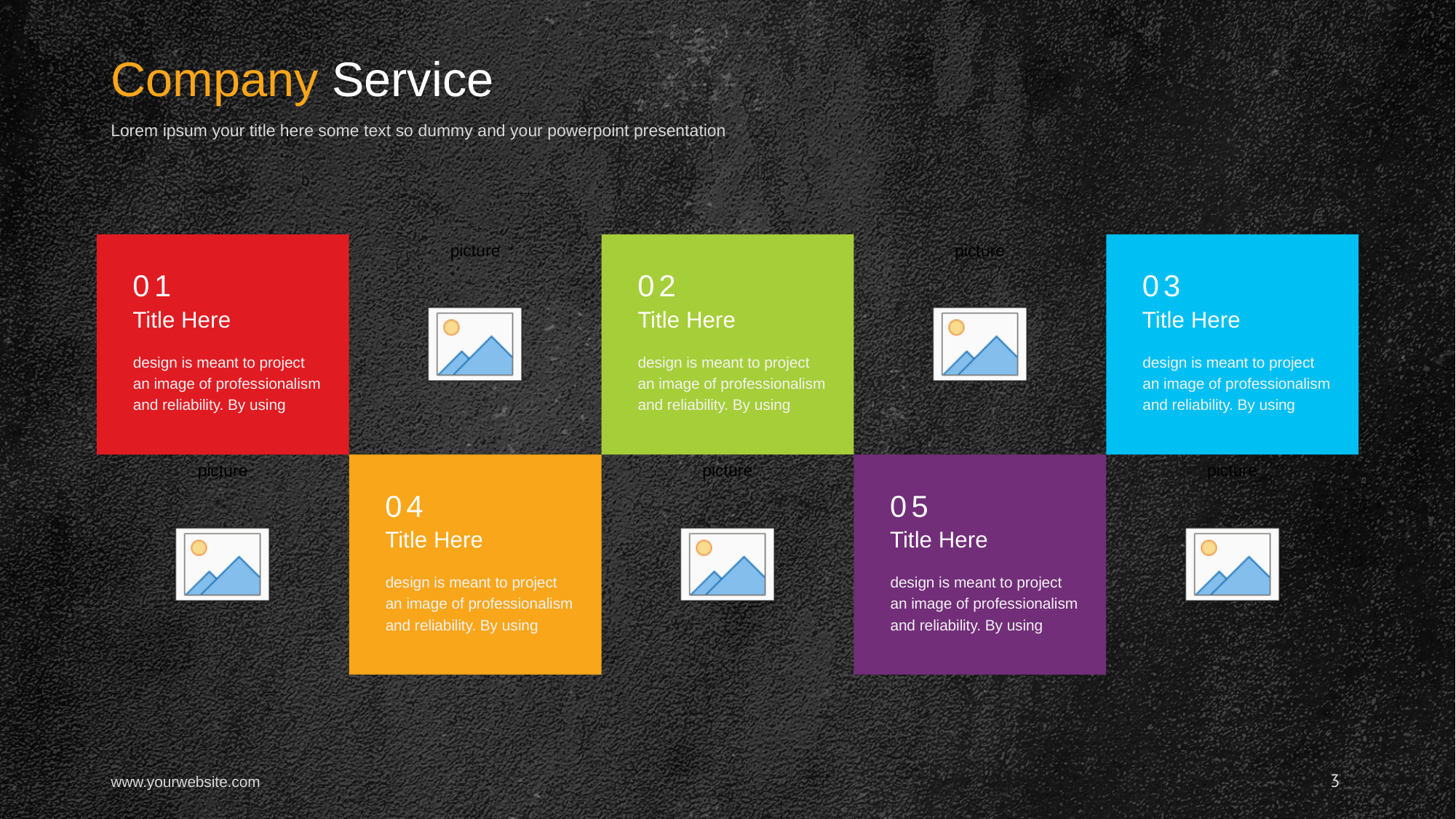

# Company Service
Lorem ipsum your title here some text so dummy and your powerpoint presentation

01
Title Here
design is meant to project an image of professionalism and reliability. By using
02
Title Here
design is meant to project an image of professionalism and reliability. By using
03
Title Here
design is meant to project an image of professionalism and reliability. By using

04
Title Here
design is meant to project an image of professionalism and reliability. By using
05
Title Here
design is meant to project an image of professionalism and reliability. By using
3
www.yourwebsite.com